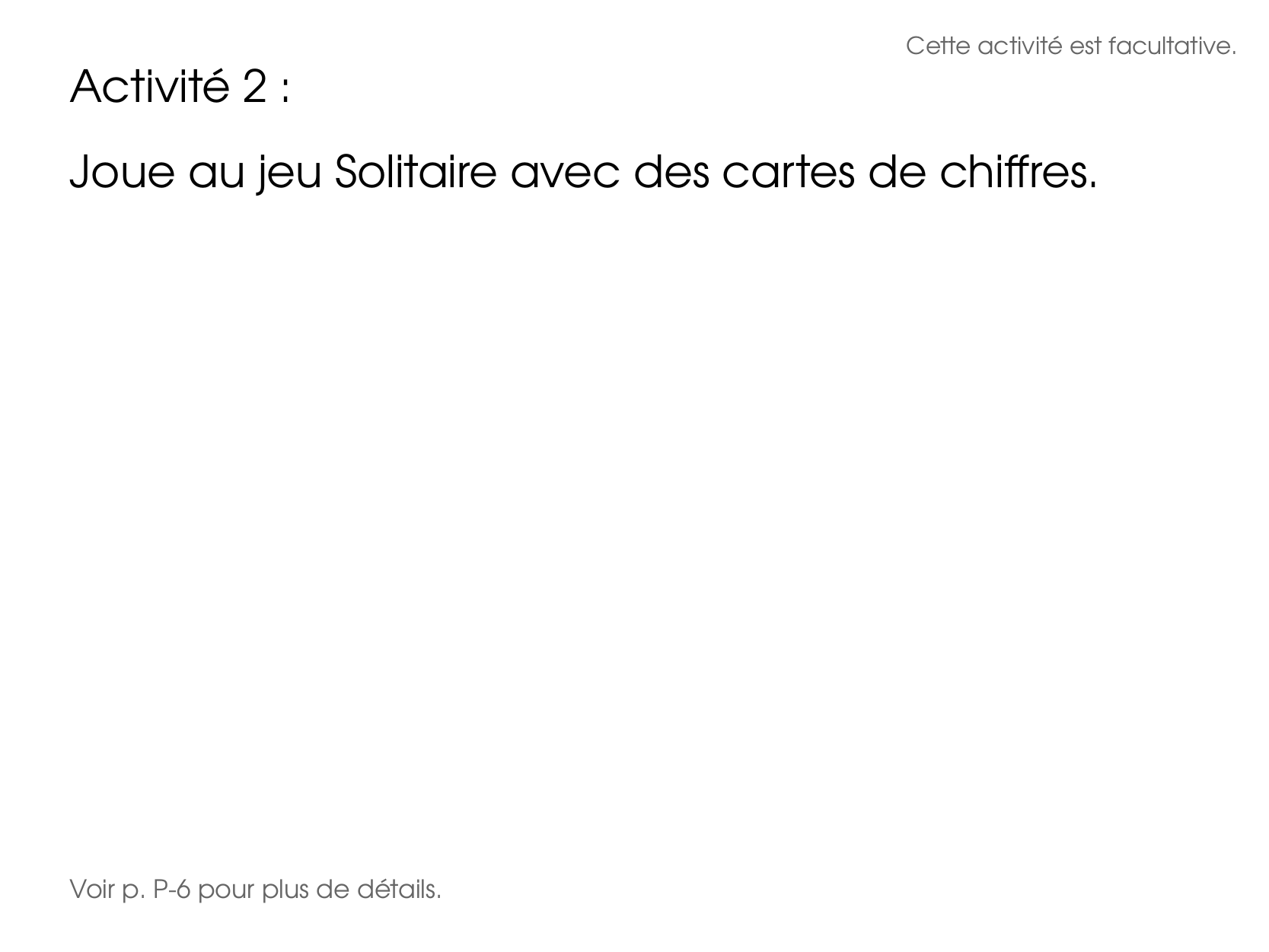

Cette activité est facultative.
Activité 2 :
Joue au jeu Solitaire avec des cartes de chiffres.
Voir p. P-6 pour plus de détails.